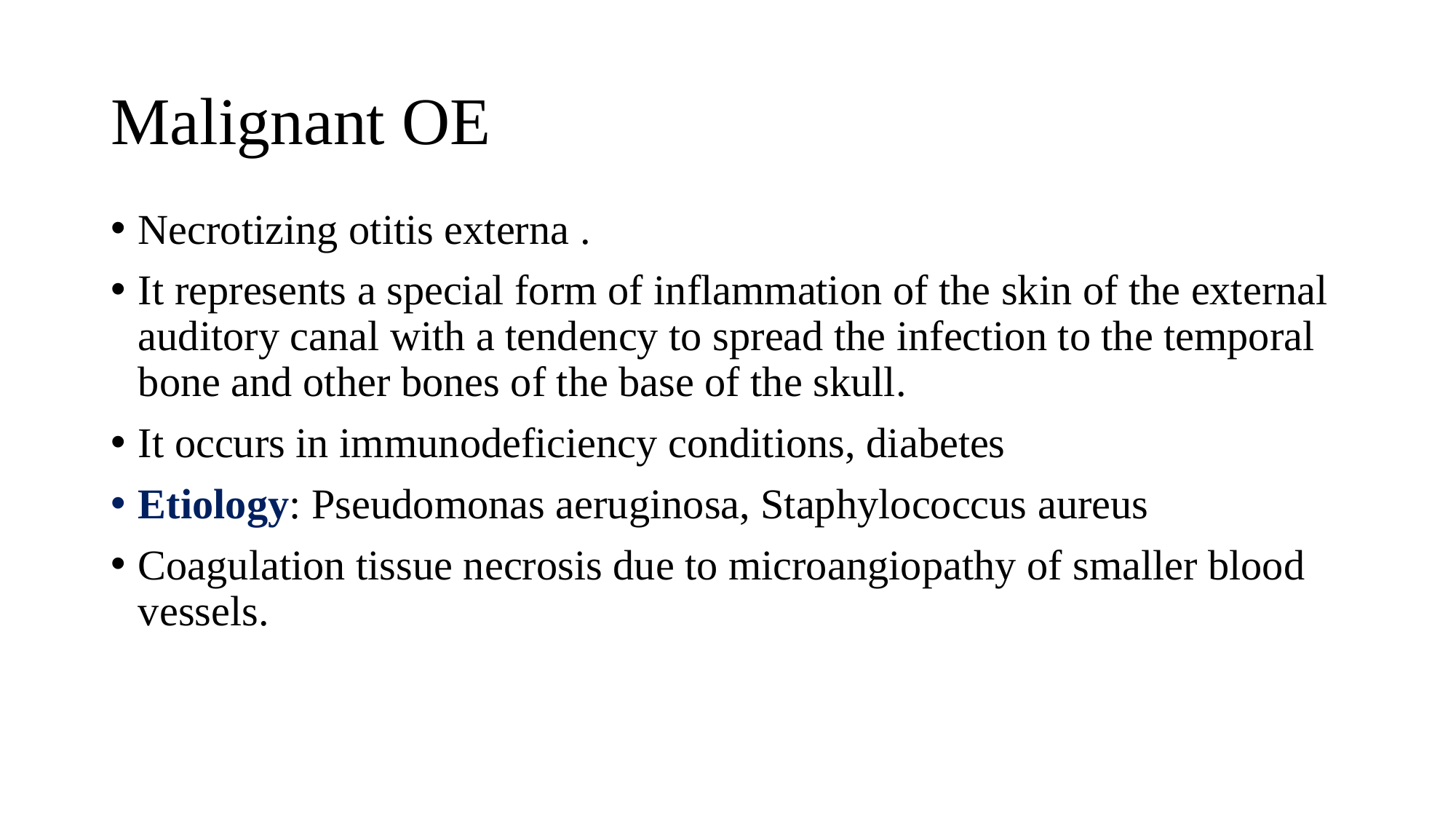

# Malignant OE
Necrotizing otitis externa .
It represents a special form of inflammation of the skin of the external auditory canal with a tendency to spread the infection to the temporal bone and other bones of the base of the skull.
It occurs in immunodeficiency conditions, diabetes
Etiology: Pseudomonas aeruginosa, Staphylococcus aureus
Coagulation tissue necrosis due to microangiopathy of smaller blood vessels.